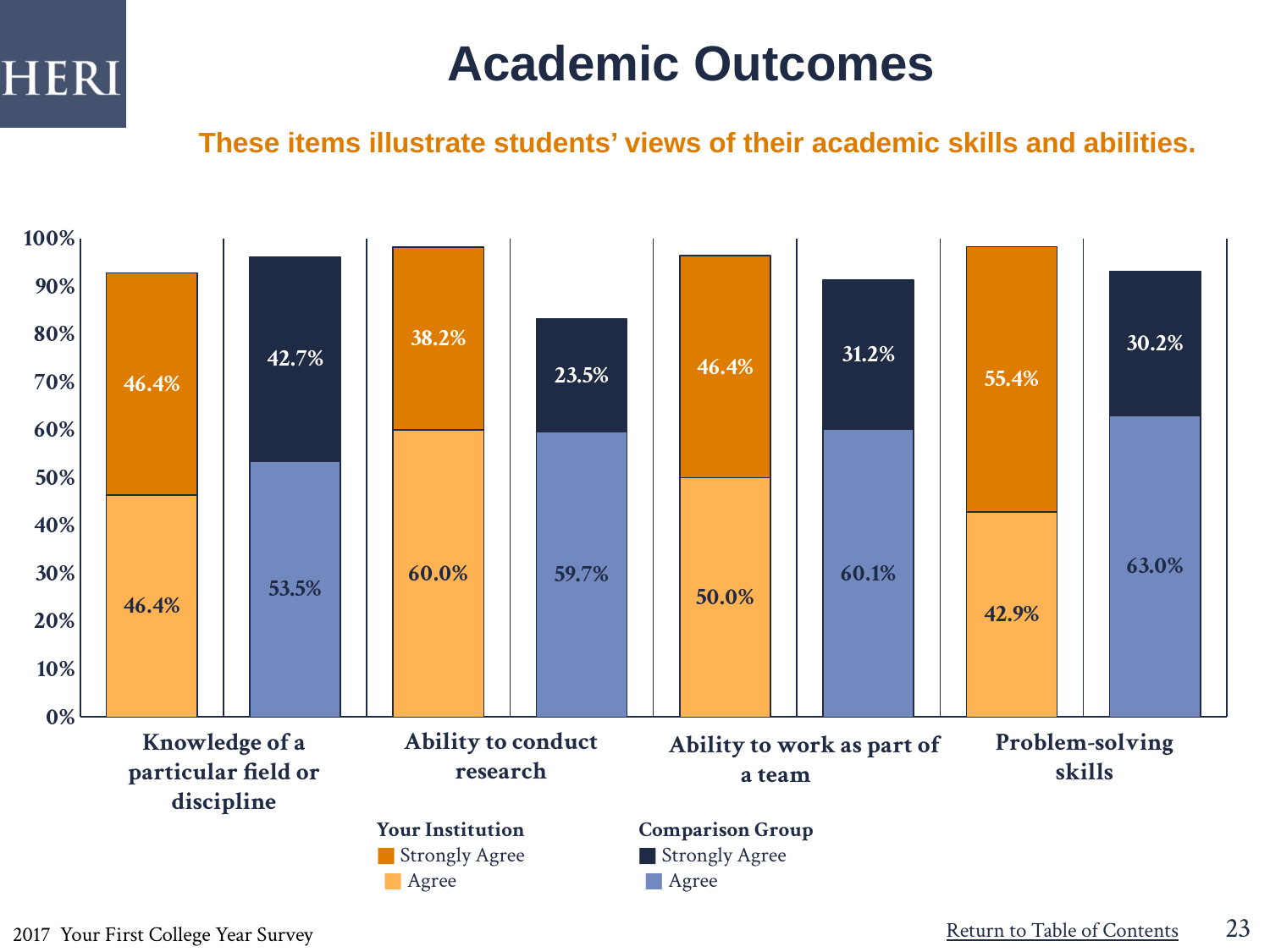

# Academic Outcomes These items illustrate students’ views of their academic skills and abilities.

### Chart

| Category | Agree | Strongly Agree |
|---|---|---|
| Your Institution | 0.464 | 0.464 |
| Comparison Group | 0.535 | 0.427 |
| Your Institution | 0.6 | 0.382 |
| Comparison Group | 0.597 | 0.235 |
| Your Institution | 0.5 | 0.464 |
| Comparison Group | 0.601 | 0.312 |
| Your Institution | 0.429 | 0.554 |
| Comparison Group | 0.63 | 0.302 |
Ability to conduct research
Knowledge of a particular field or discipline
Problem-solving skills
Ability to work as part of a team
Your Institution
■ Strongly Agree
■ Agree

Comparison Group
■ Strongly Agree
■ Agree

23
2017  Your First College Year Survey